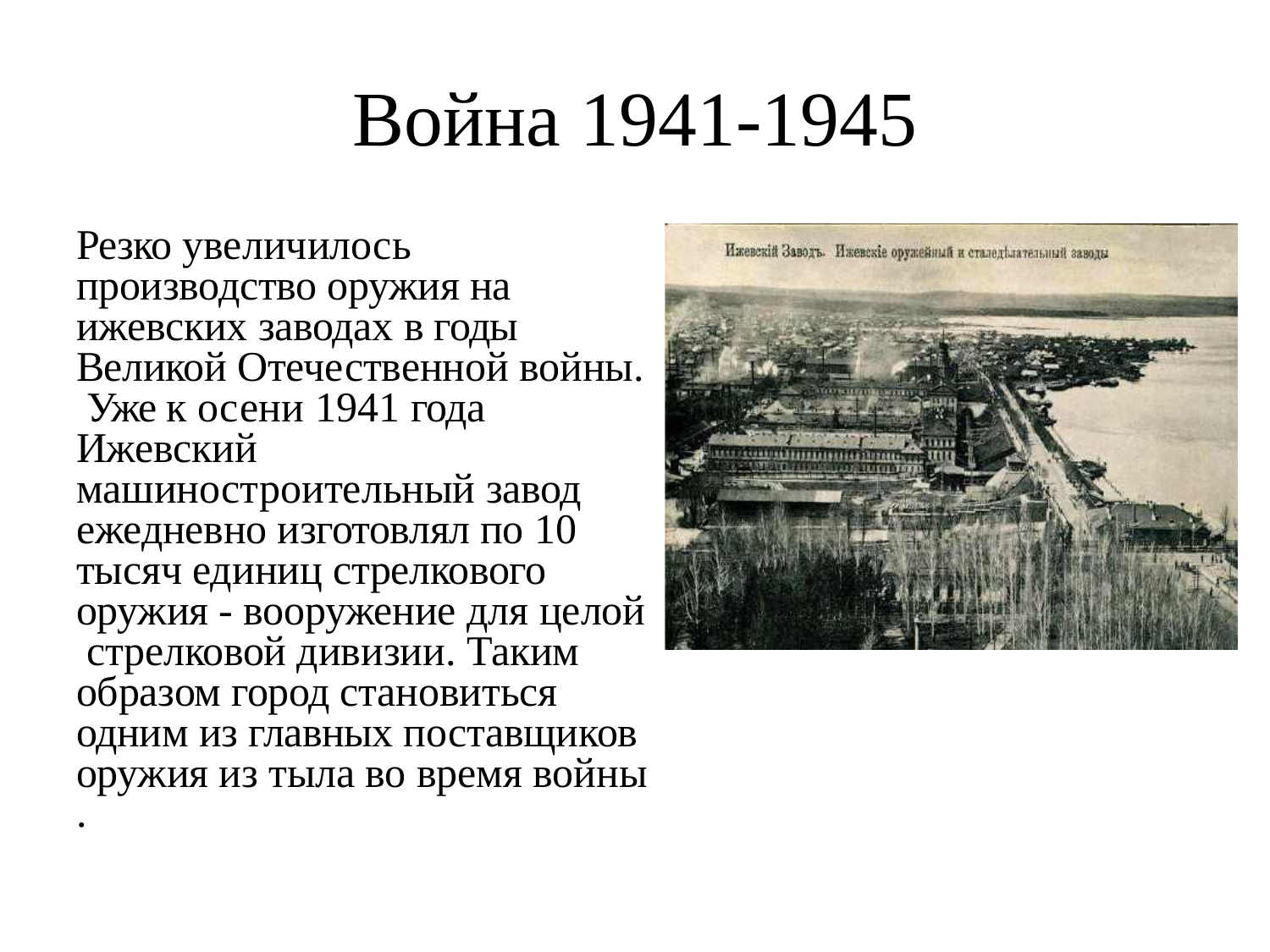

# Война 1941-1945
Резко увеличилось  производство оружия на  ижевских заводах в годы  Великой Отечественной войны.  Уже к осени 1941 года  Ижевский  машиностроительный завод  ежедневно изготовлял по 10  тысяч единиц стрелкового  оружия - вооружение для целой  стрелковой дивизии. Таким  образом город становиться  одним из главных поставщиков  оружия из тыла во время войны
.